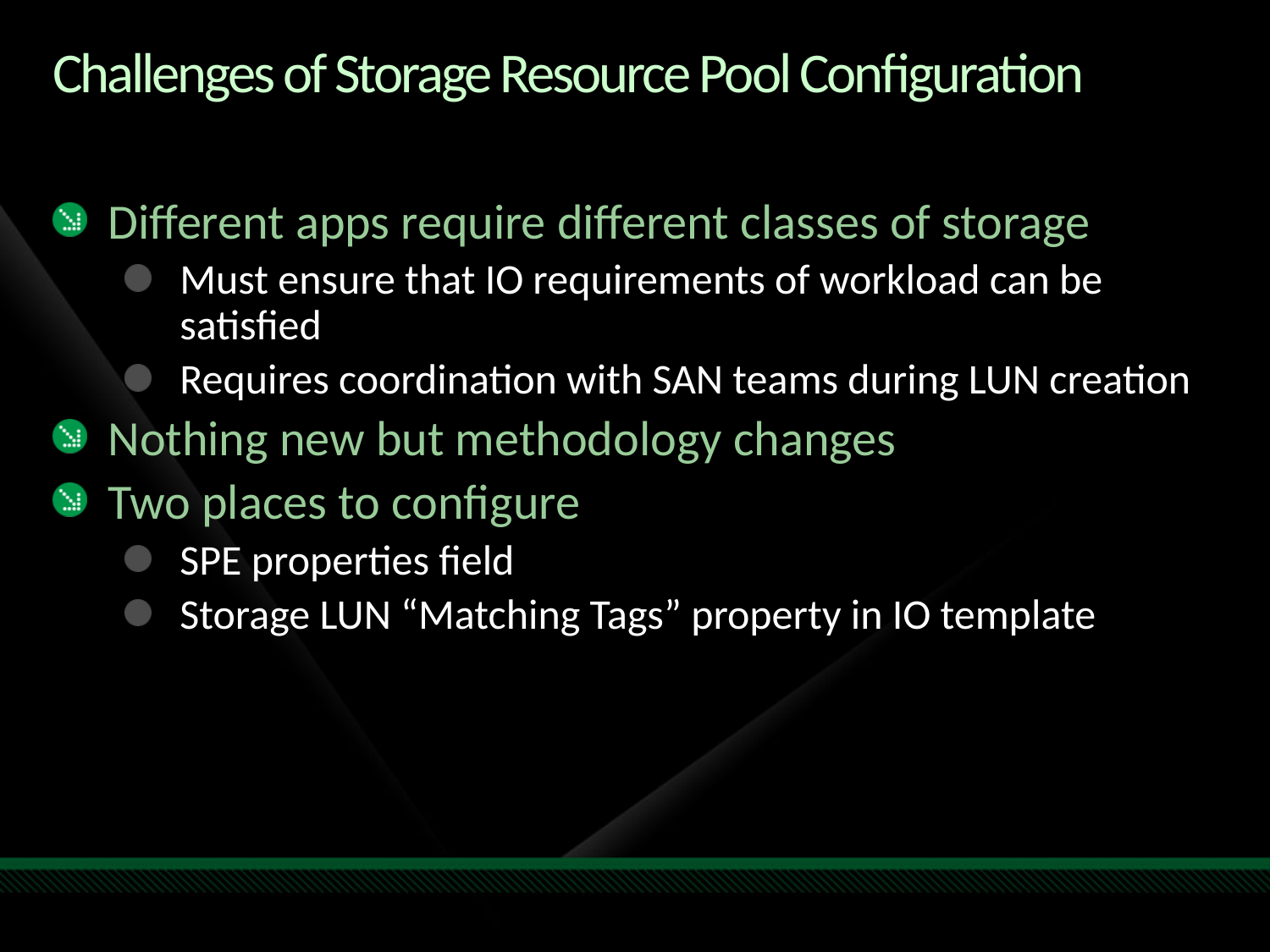

# Challenges of Storage Resource Pool Configuration
Different apps require different classes of storage
Must ensure that IO requirements of workload can be satisfied
Requires coordination with SAN teams during LUN creation
Nothing new but methodology changes
Two places to configure
SPE properties field
Storage LUN “Matching Tags” property in IO template